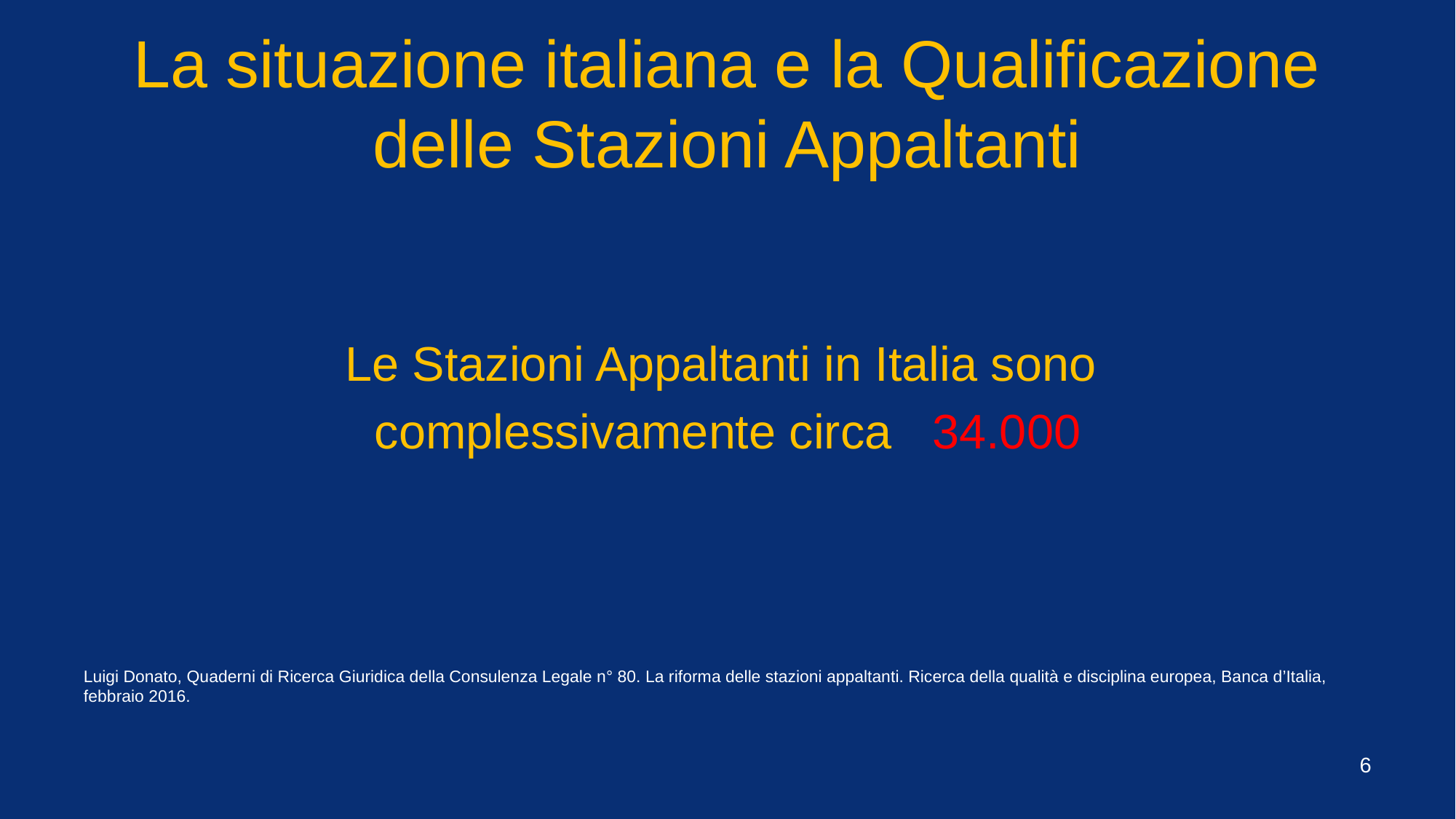

# La situazione italiana e la Qualificazione delle Stazioni Appaltanti

Le Stazioni Appaltanti in Italia sono
complessivamente circa   34.000

Luigi Donato, Quaderni di Ricerca Giuridica della Consulenza Legale n° 80. La riforma delle stazioni appaltanti. Ricerca della qualità e disciplina europea, Banca d’Italia, febbraio 2016.
6